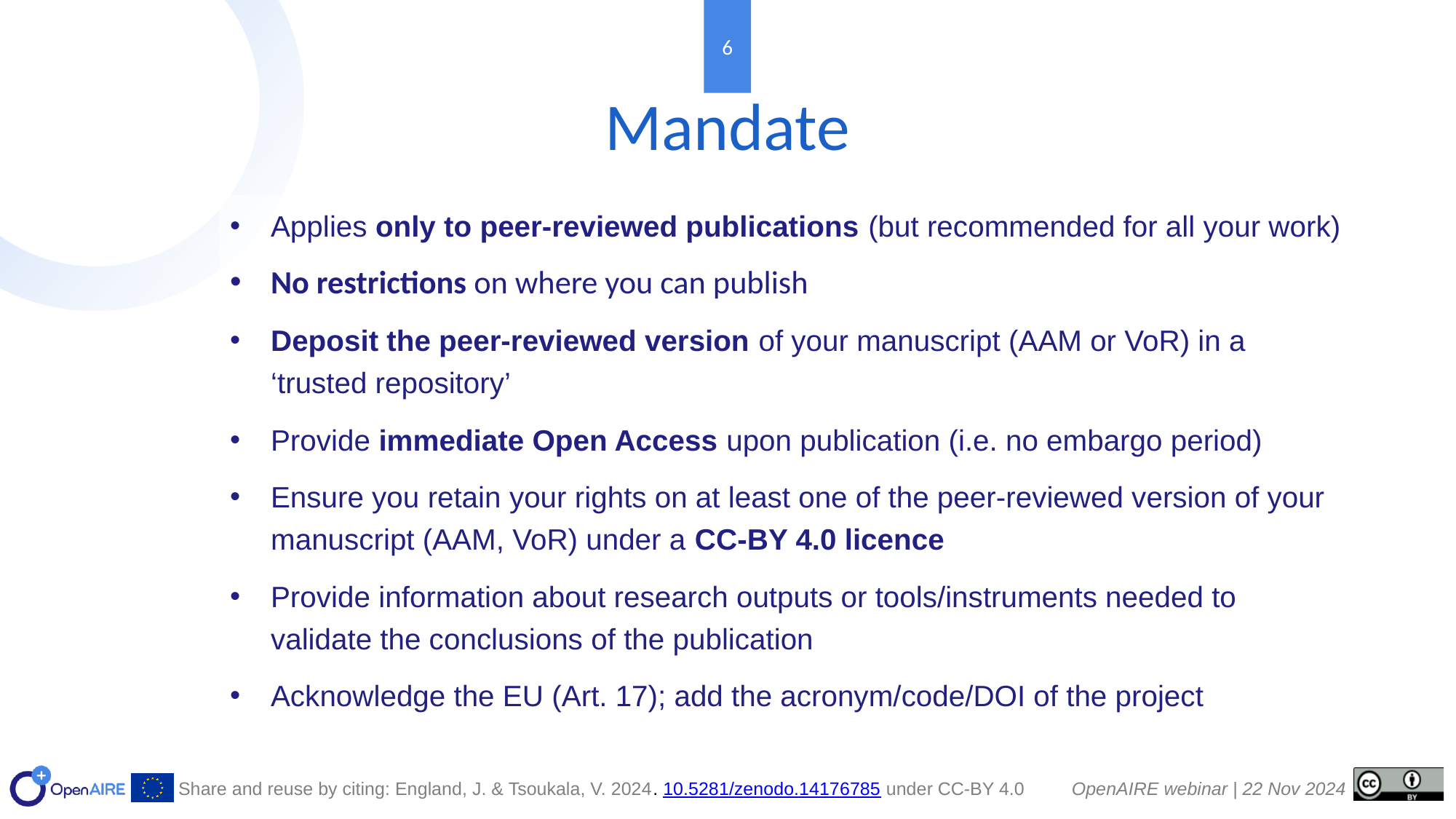

6
Mandate
# Applies only to peer-reviewed publications (but recommended for all your work)
No restrictions on where you can publish
Deposit the peer-reviewed version of your manuscript (AAM or VoR) in a ‘trusted repository’
Provide immediate Open Access upon publication (i.e. no embargo period)
Ensure you retain your rights on at least one of the peer-reviewed version of your manuscript (AAM, VoR) under a CC-BY 4.0 licence
Provide information about research outputs or tools/instruments needed to validate the conclusions of the publication
Acknowledge the EU (Art. 17); add the acronym/code/DOI of the project